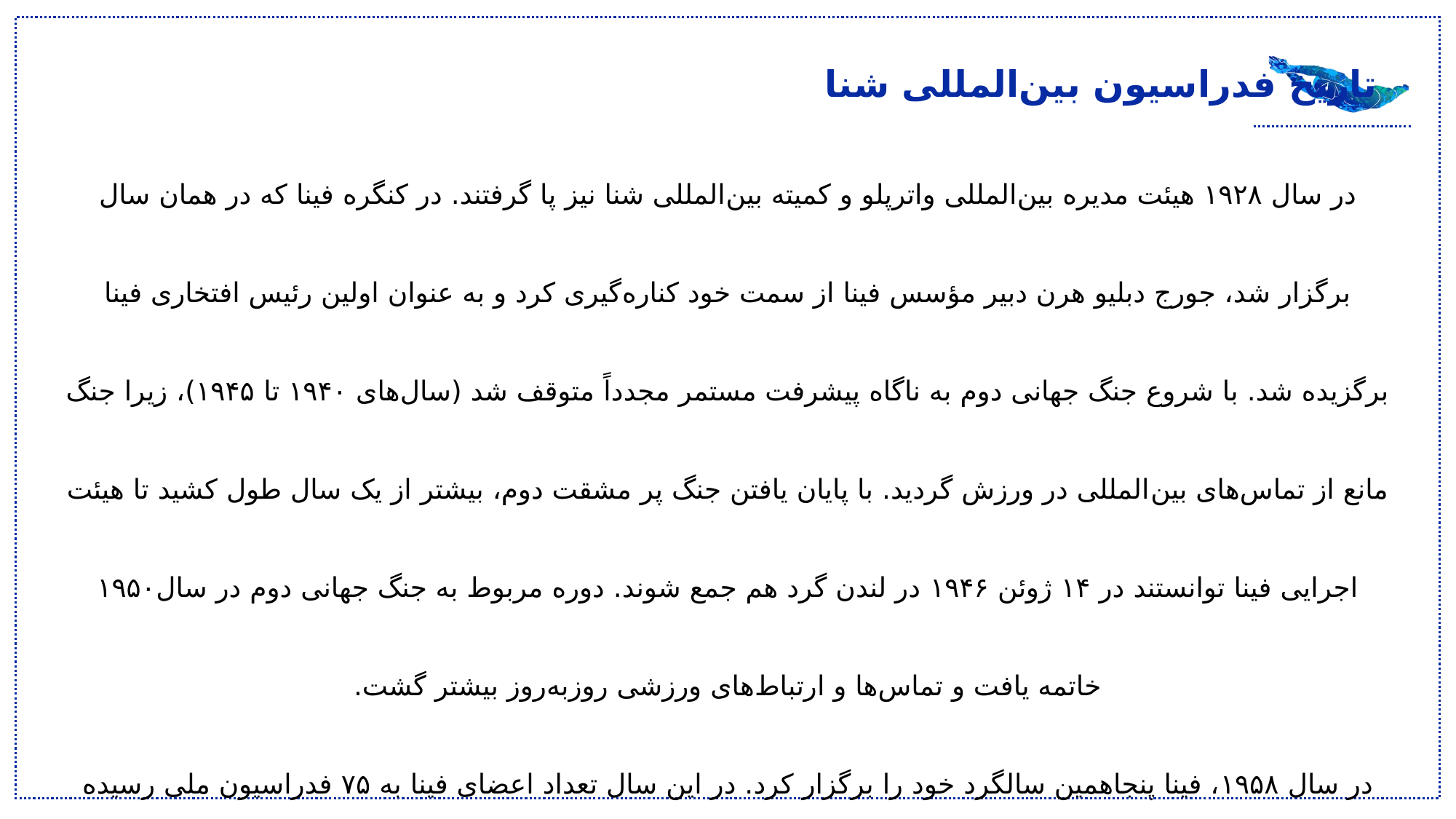

تاریخ فدراسیون بین‌المللی شنا
در سال ۱۹۲۸ هیئت مدیره بین‌المللی واترپلو و کمیته بین‌المللی شنا نیز پا گرفتند. در کنگره فینا که در همان سال برگزار شد، جورج دبلیو هرن دبیر مؤسس فینا از سمت خود کناره‌گیری کرد و به عنوان اولین رئیس افتخاری فینا برگزیده شد. با شروع جنگ جهانی دوم به ناگاه پیشرفت مستمر مجدداً متوقف شد (سال‌های ۱۹۴۰ تا ۱۹۴۵)، زیرا جنگ مانع از تماس‌های بین‌المللی در ورزش گردید. با پایان یافتن جنگ پر مشقت دوم، بیشتر از یک سال طول کشید تا هیئت اجرایی فینا توانستند در ۱۴ ژوئن ۱۹۴۶ در لندن گرد هم جمع شوند. دوره مربوط به جنگ جهانی دوم در سال۱۹۵۰ خاتمه یافت و تماس‌ها و ارتباط‌های ورزشی روزبه‌روز بیشتر گشت.
در سال ۱۹۵۸، فینا پنجاهمین سالگرد خود را برگزار کرد. در این سال تعداد اعضای فینا به ۷۵ فدراسیون ملی رسیده بود. در سال ۱۹۹۲ اعضای فینا به ۱۳۷ فدراسیون ملی ارتقاء یافت.